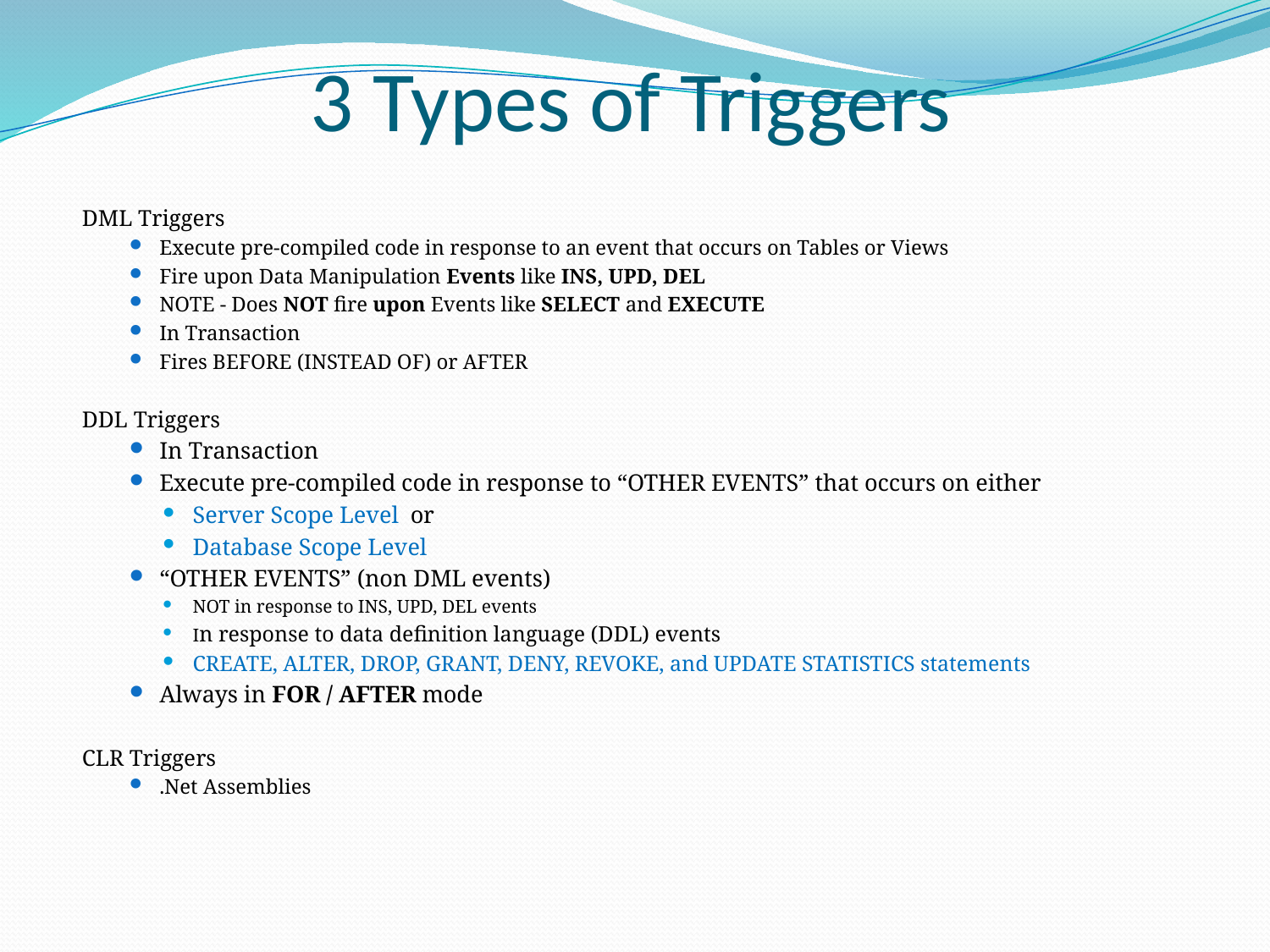

# 3 Types of Triggers
DML Triggers
Execute pre-compiled code in response to an event that occurs on Tables or Views
Fire upon Data Manipulation Events like INS, UPD, DEL
NOTE - Does NOT fire upon Events like SELECT and EXECUTE
In Transaction
Fires BEFORE (INSTEAD OF) or AFTER

DDL Triggers
In Transaction
Execute pre-compiled code in response to “OTHER EVENTS” that occurs on either
Server Scope Level  or
Database Scope Level
“OTHER EVENTS” (non DML events)
NOT in response to INS, UPD, DEL events
In response to data definition language (DDL) events
CREATE, ALTER, DROP, GRANT, DENY, REVOKE, and UPDATE STATISTICS statements
Always in FOR / AFTER mode

CLR Triggers
.Net Assemblies